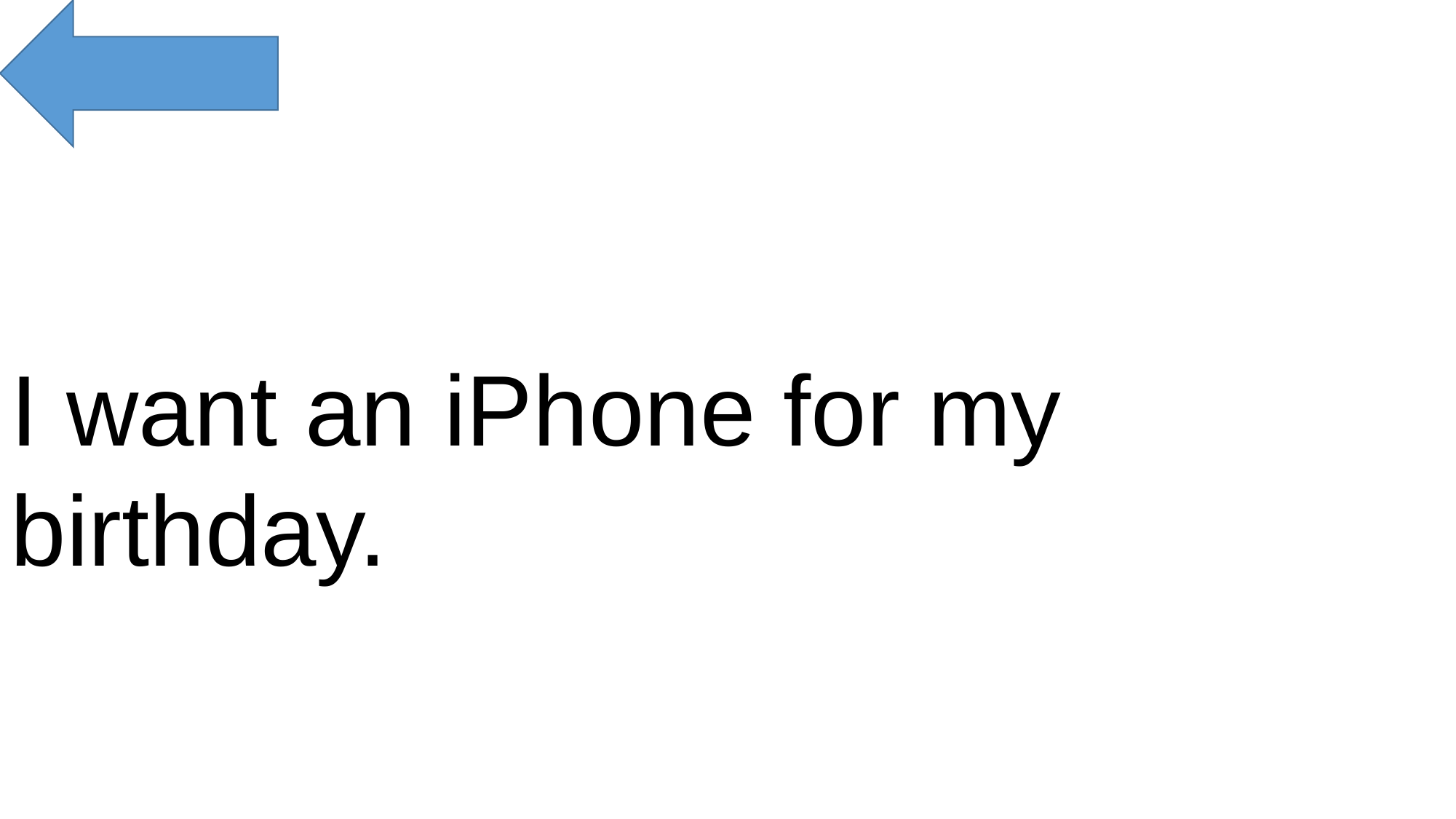

I want an iPhone for my birthday.